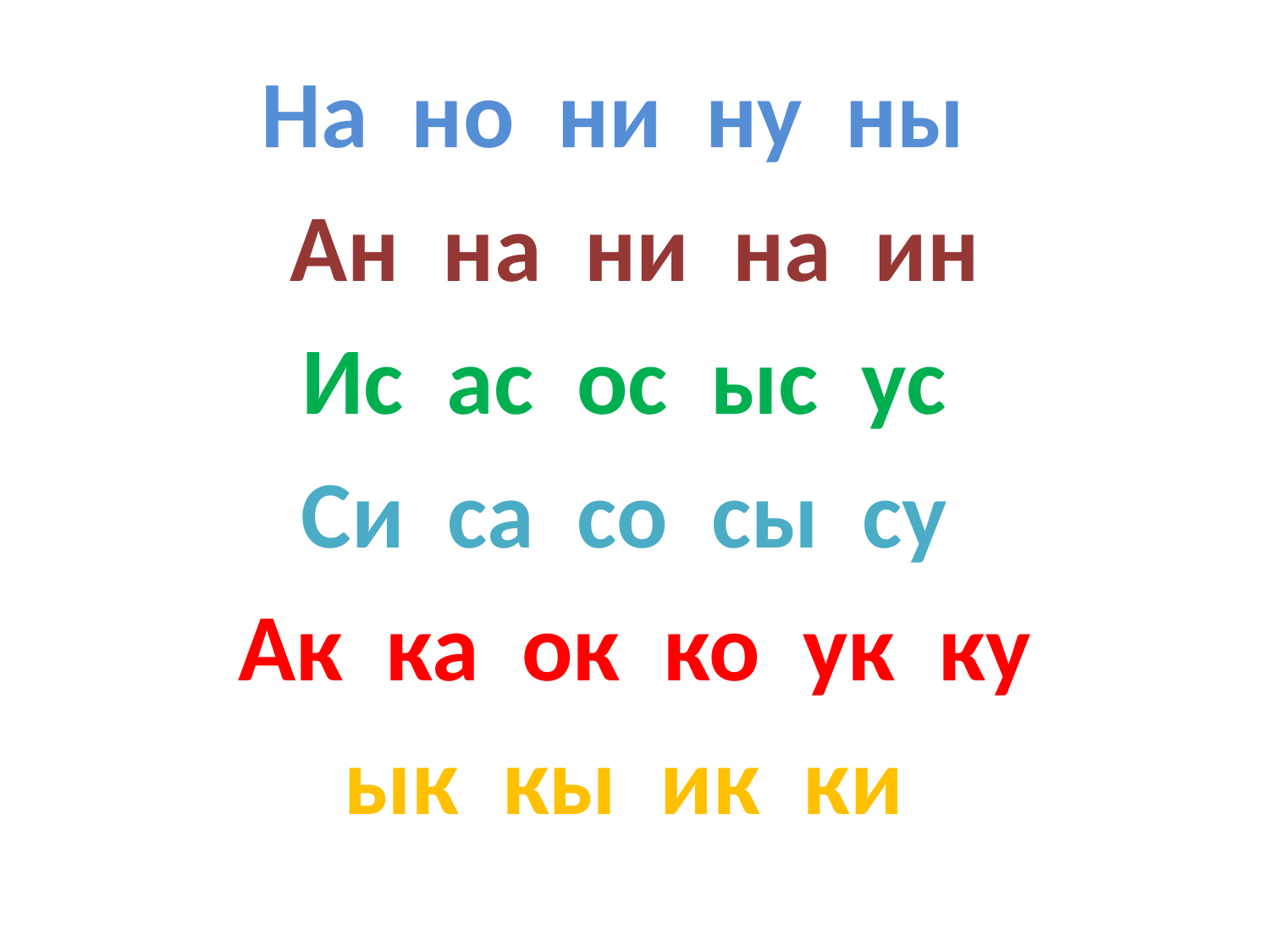

#
На  но  ни  ну  ны
Ан  на  ни  на  ин
Ис  ас  ос  ыс  ус
Си  са  со  сы  су
Ак  ка  ок  ко  ук  ку
ык  кы  ик  ки